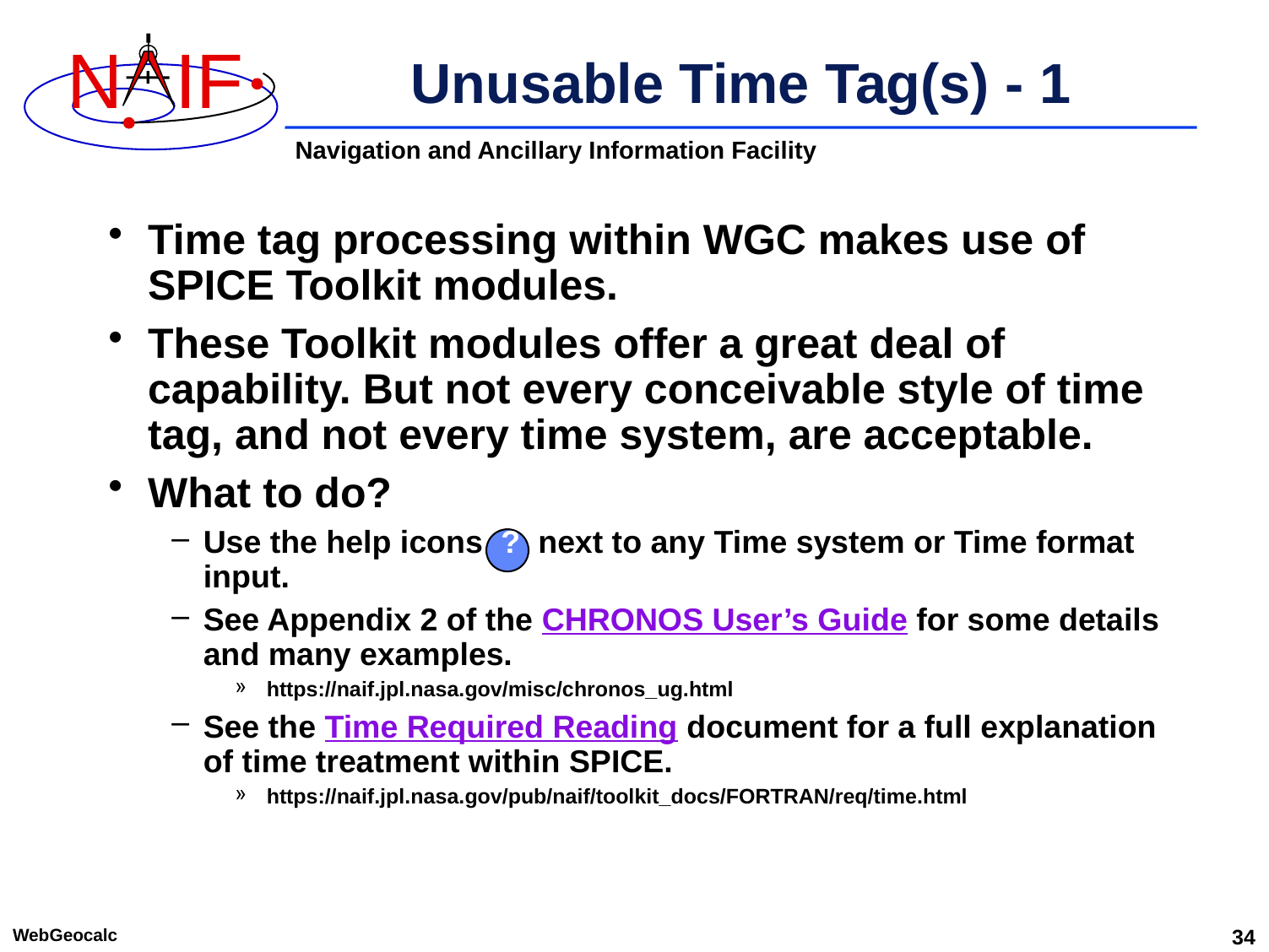

# Unusable Time Tag(s) - 1
Time tag processing within WGC makes use of SPICE Toolkit modules.
These Toolkit modules offer a great deal of capability. But not every conceivable style of time tag, and not every time system, are acceptable.
What to do?
Use the help icons  ?  next to any Time system or Time format input.
See Appendix 2 of the CHRONOS User’s Guide for some details and many examples.
https://naif.jpl.nasa.gov/misc/chronos_ug.html
See the Time Required Reading document for a full explanation of time treatment within SPICE.
https://naif.jpl.nasa.gov/pub/naif/toolkit_docs/FORTRAN/req/time.html

WebGeocalc
34